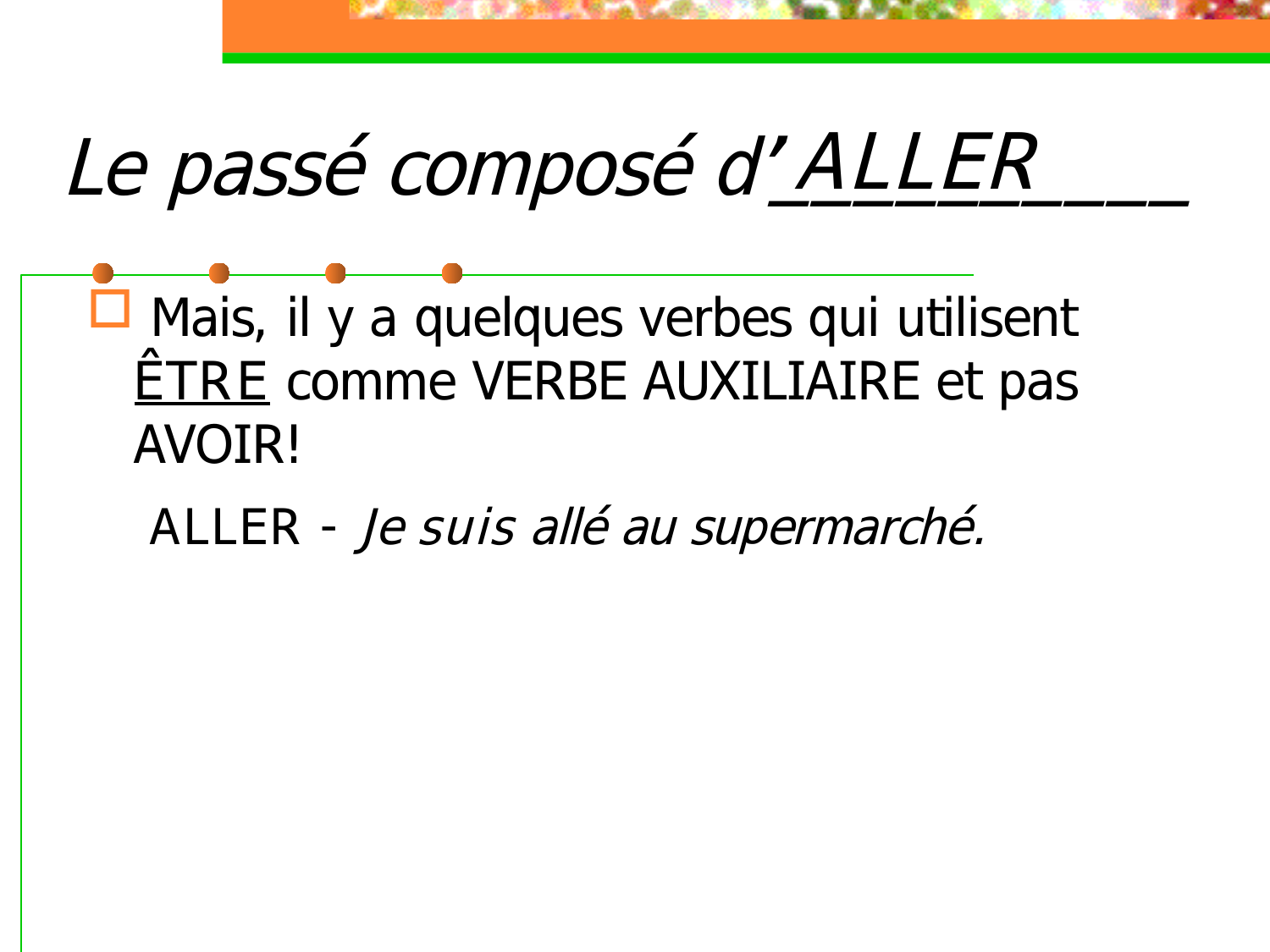

# Le passé composé d’__________
ALLER
 Mais, il y a quelques verbes qui utilisent ÊTRE comme VERBE AUXILIAIRE et pas AVOIR!
ALLER - Je suis allé au supermarché.